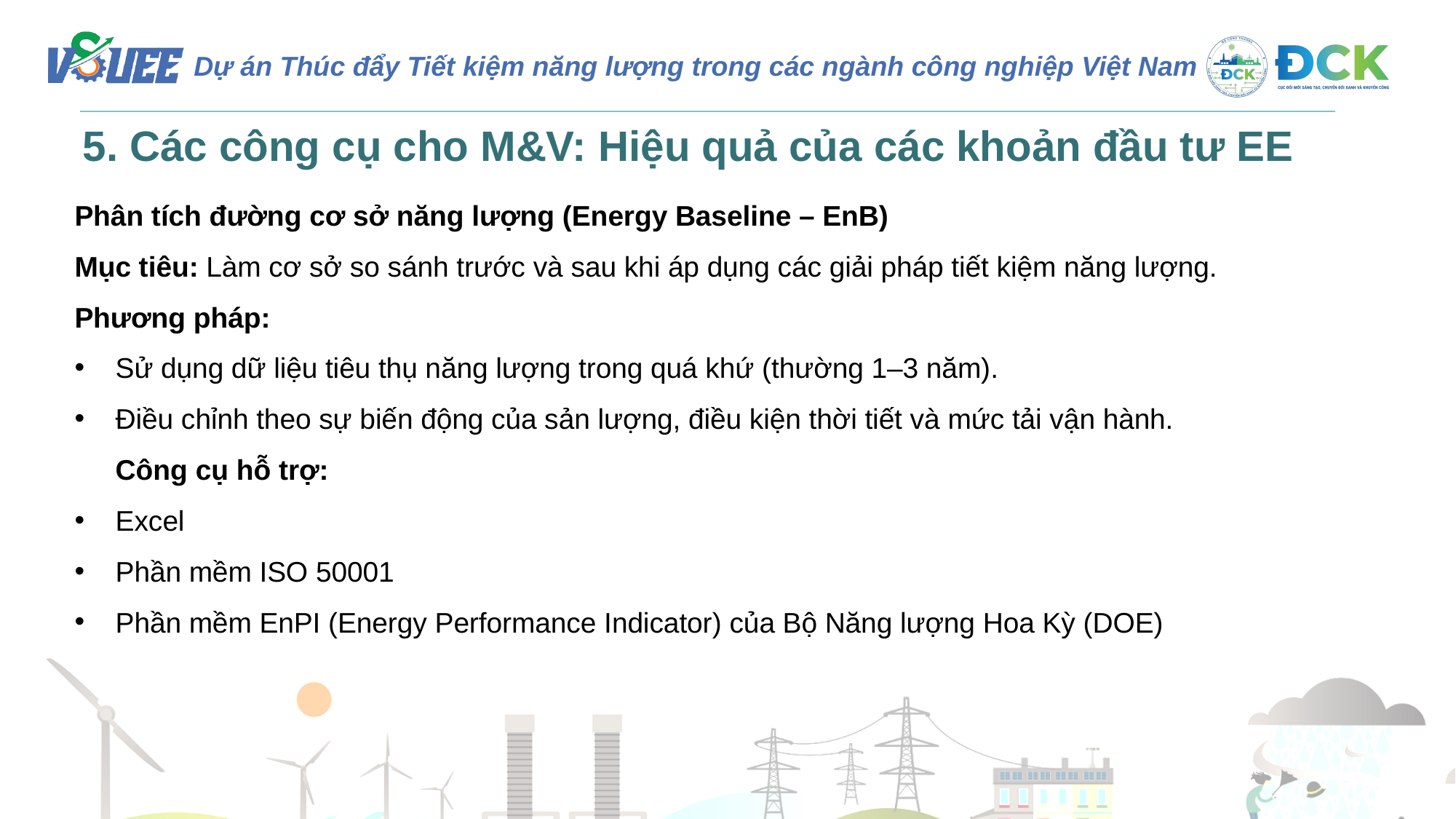

5. Các công cụ cho M&V: Hiệu quả của các khoản đầu tư EE
Phân tích đường cơ sở năng lượng (Energy Baseline – EnB)
Mục tiêu: Làm cơ sở so sánh trước và sau khi áp dụng các giải pháp tiết kiệm năng lượng.
Phương pháp:
Sử dụng dữ liệu tiêu thụ năng lượng trong quá khứ (thường 1–3 năm).
Điều chỉnh theo sự biến động của sản lượng, điều kiện thời tiết và mức tải vận hành.
Công cụ hỗ trợ:
Excel
Phần mềm ISO 50001
Phần mềm EnPI (Energy Performance Indicator) của Bộ Năng lượng Hoa Kỳ (DOE)